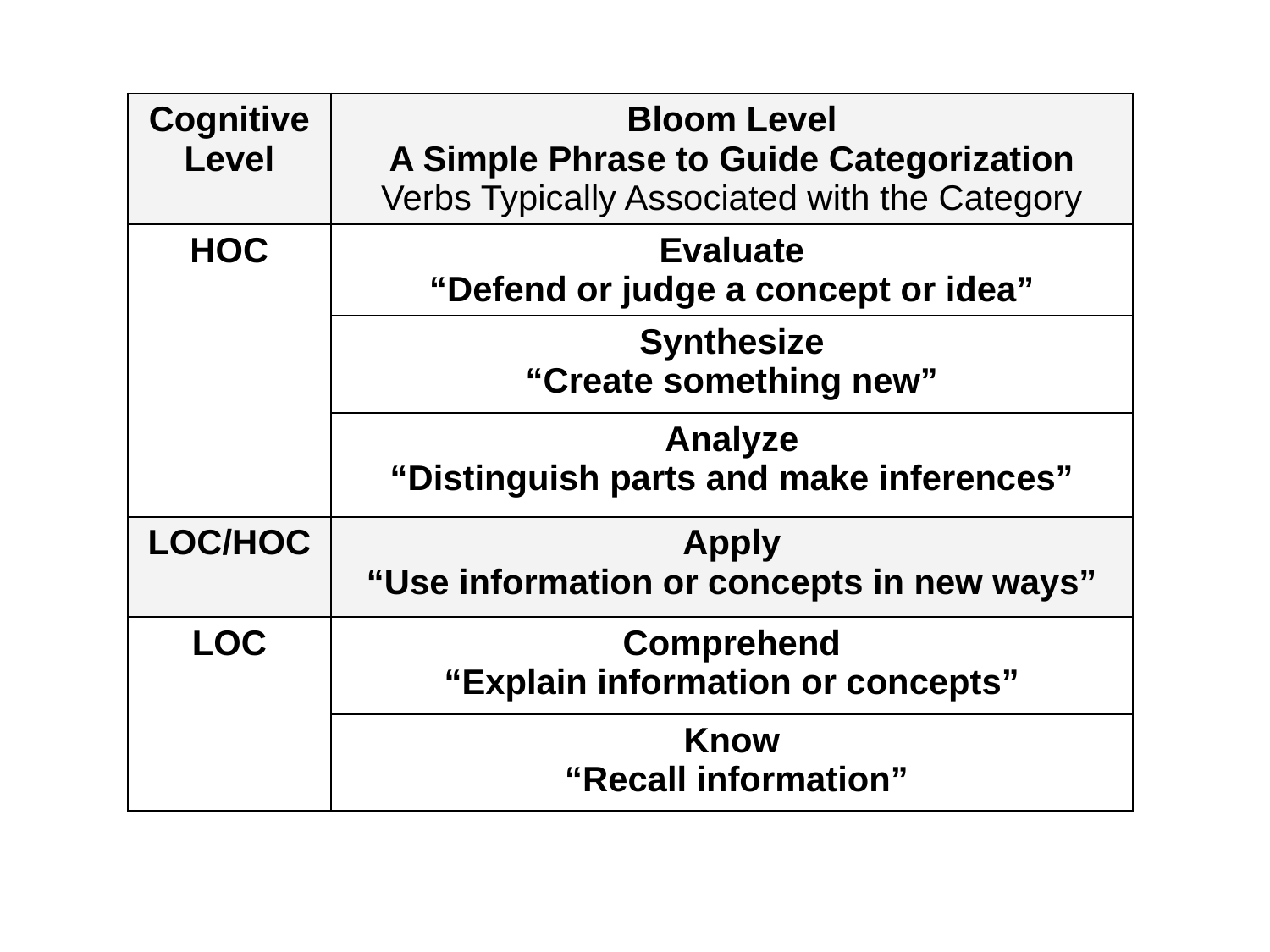

| Cognitive Level | Bloom Level A Simple Phrase to Guide Categorization Verbs Typically Associated with the Category |
| --- | --- |
| HOC | Evaluate “Defend or judge a concept or idea” |
|  | Synthesize “Create something new” |
|  | Analyze “Distinguish parts and make inferences” |
| LOC/HOC | Apply “Use information or concepts in new ways” |
| LOC | Comprehend “Explain information or concepts” |
|  | Know “Recall information” |